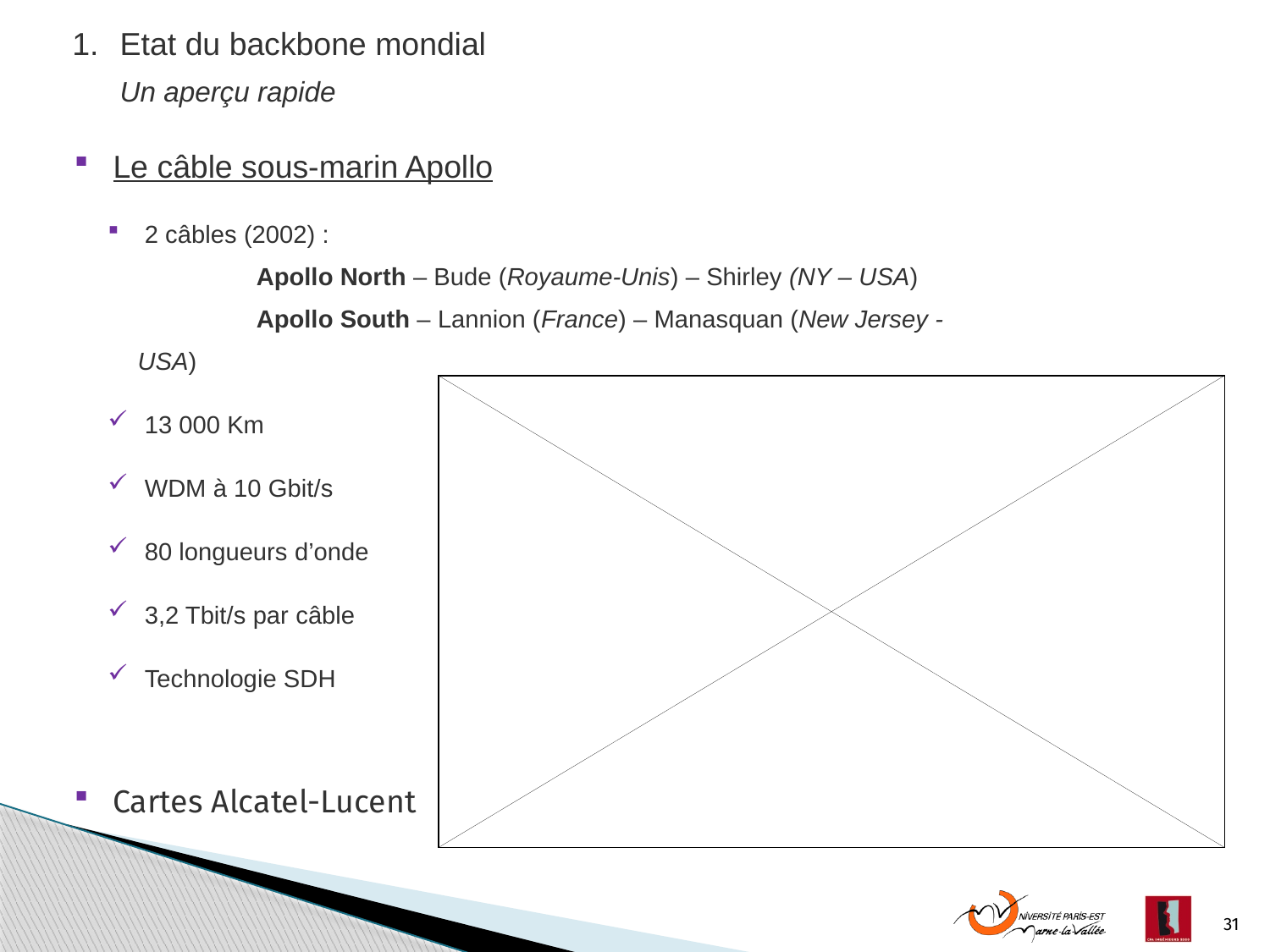

Etat du backbone mondial
Un aperçu rapide
 Le câble sous-marin Apollo
 2 câbles (2002) :
                 Apollo North – Bude (Royaume-Unis) – Shirley (NY – USA)
                 Apollo South – Lannion (France) – Manasquan (New Jersey - USA)
 13 000 Km
 WDM à 10 Gbit/s
 80 longueurs d’onde
 3,2 Tbit/s par câble
 Technologie SDH

 Cartes Alcatel-Lucent

31